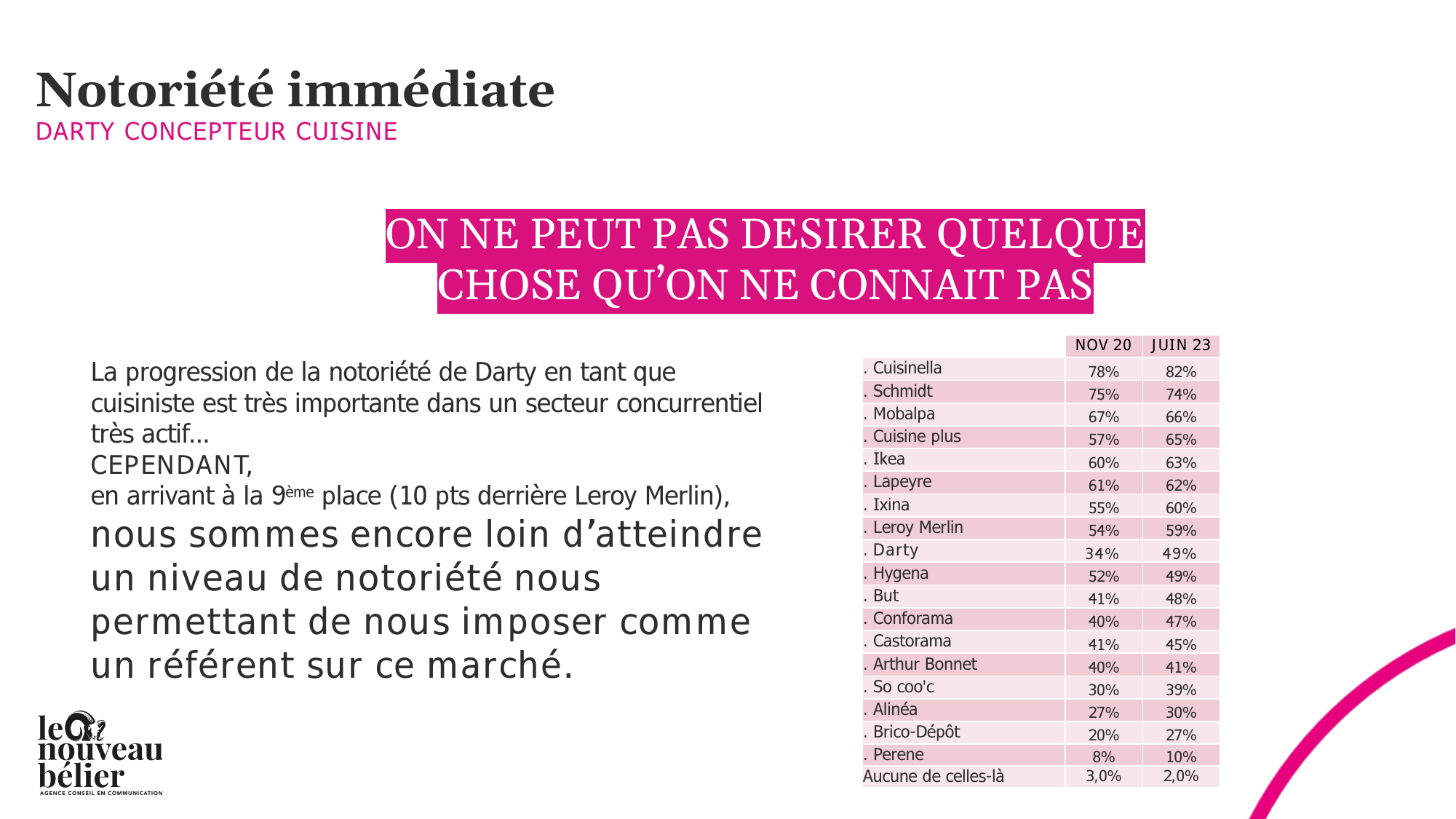

# Notoriété immédiate
Darty Concepteur cuisine
ON NE PEUT PAS DESIRER QUELQUE CHOSE QU’ON NE CONNAIT PAS
|  | NOV 20 | JUIN 23 |
| --- | --- | --- |
| . Cuisinella | 78% | 82% |
| . Schmidt | 75% | 74% |
| . Mobalpa | 67% | 66% |
| . Cuisine plus | 57% | 65% |
| . Ikea | 60% | 63% |
| . Lapeyre | 61% | 62% |
| . Ixina | 55% | 60% |
| . Leroy Merlin | 54% | 59% |
| . Darty | 34% | 49% |
| . Hygena | 52% | 49% |
| . But | 41% | 48% |
| . Conforama | 40% | 47% |
| . Castorama | 41% | 45% |
| . Arthur Bonnet | 40% | 41% |
| . So coo'c | 30% | 39% |
| . Alinéa | 27% | 30% |
| . Brico-Dépôt | 20% | 27% |
| . Perene | 8% | 10% |
| Aucune de celles-là | 3,0% | 2,0% |
La progression de la notoriété de Darty en tant que cuisiniste est très importante dans un secteur concurrentiel très actif…
CEPENDANT,
en arrivant à la 9ème place (10 pts derrière Leroy Merlin), nous sommes encore loin d’atteindre un niveau de notoriété nous permettant de nous imposer comme un référent sur ce marché.